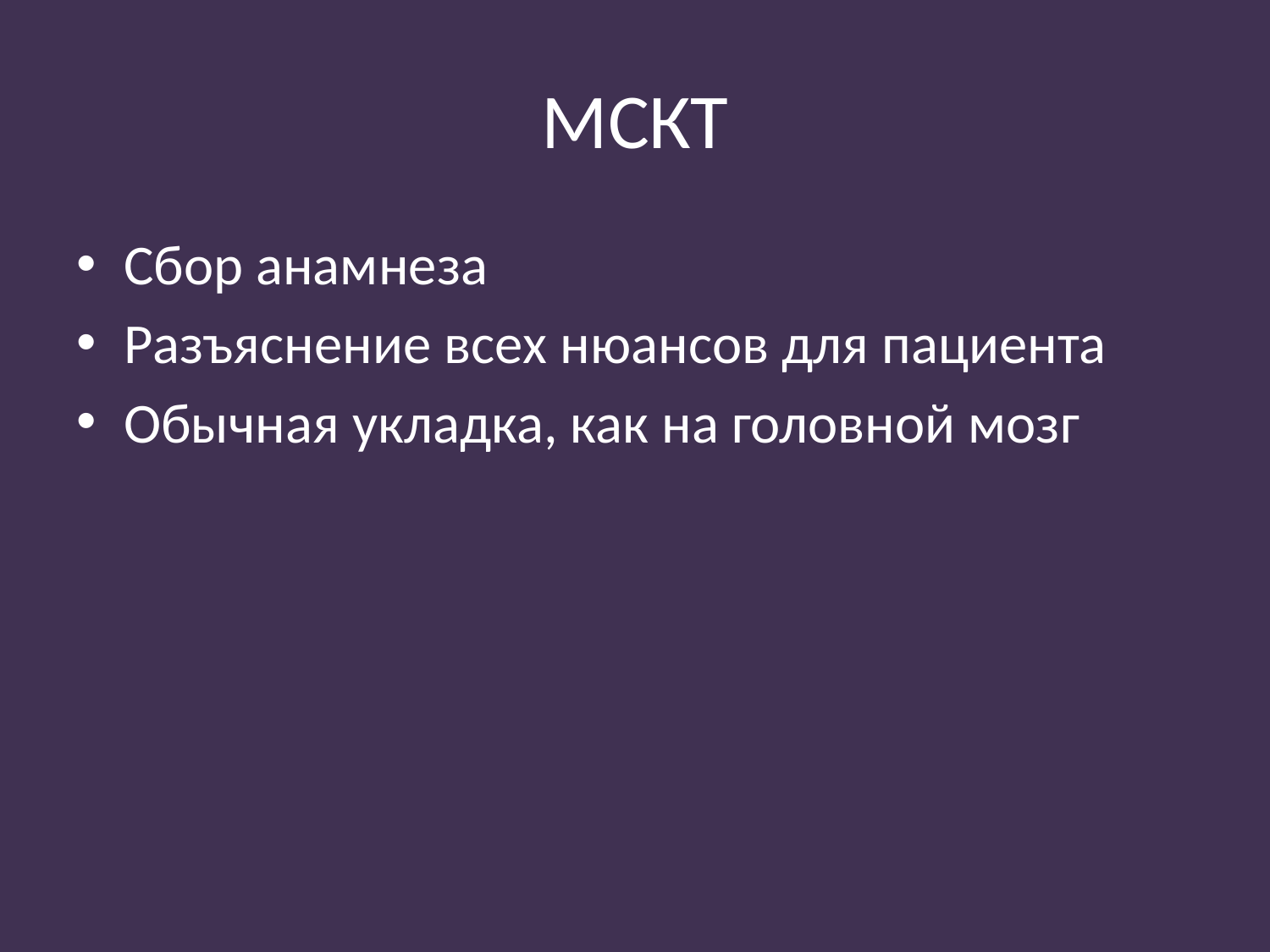

# МСКТ
Сбор анамнеза
Разъяснение всех нюансов для пациента
Обычная укладка, как на головной мозг